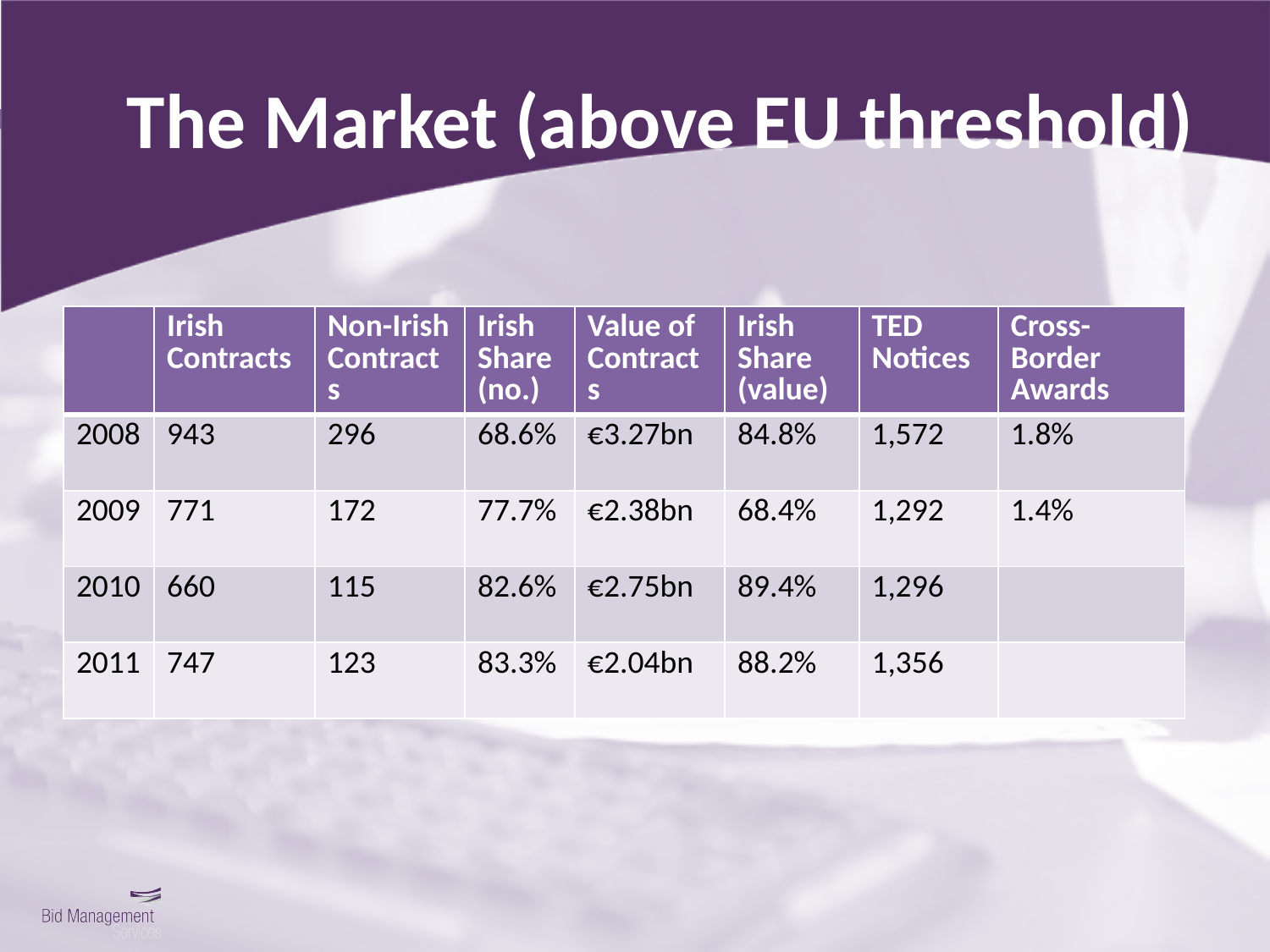

# The Market (above EU threshold)
|  | Irish Contracts | Non-Irish Contracts | Irish Share (no.) | Value of Contracts | Irish Share (value) | TED Notices | Cross-Border Awards |
| --- | --- | --- | --- | --- | --- | --- | --- |
| 2008 | 943 | 296 | 68.6% | €3.27bn | 84.8% | 1,572 | 1.8% |
| 2009 | 771 | 172 | 77.7% | €2.38bn | 68.4% | 1,292 | 1.4% |
| 2010 | 660 | 115 | 82.6% | €2.75bn | 89.4% | 1,296 |  |
| 2011 | 747 | 123 | 83.3% | €2.04bn | 88.2% | 1,356 |  |